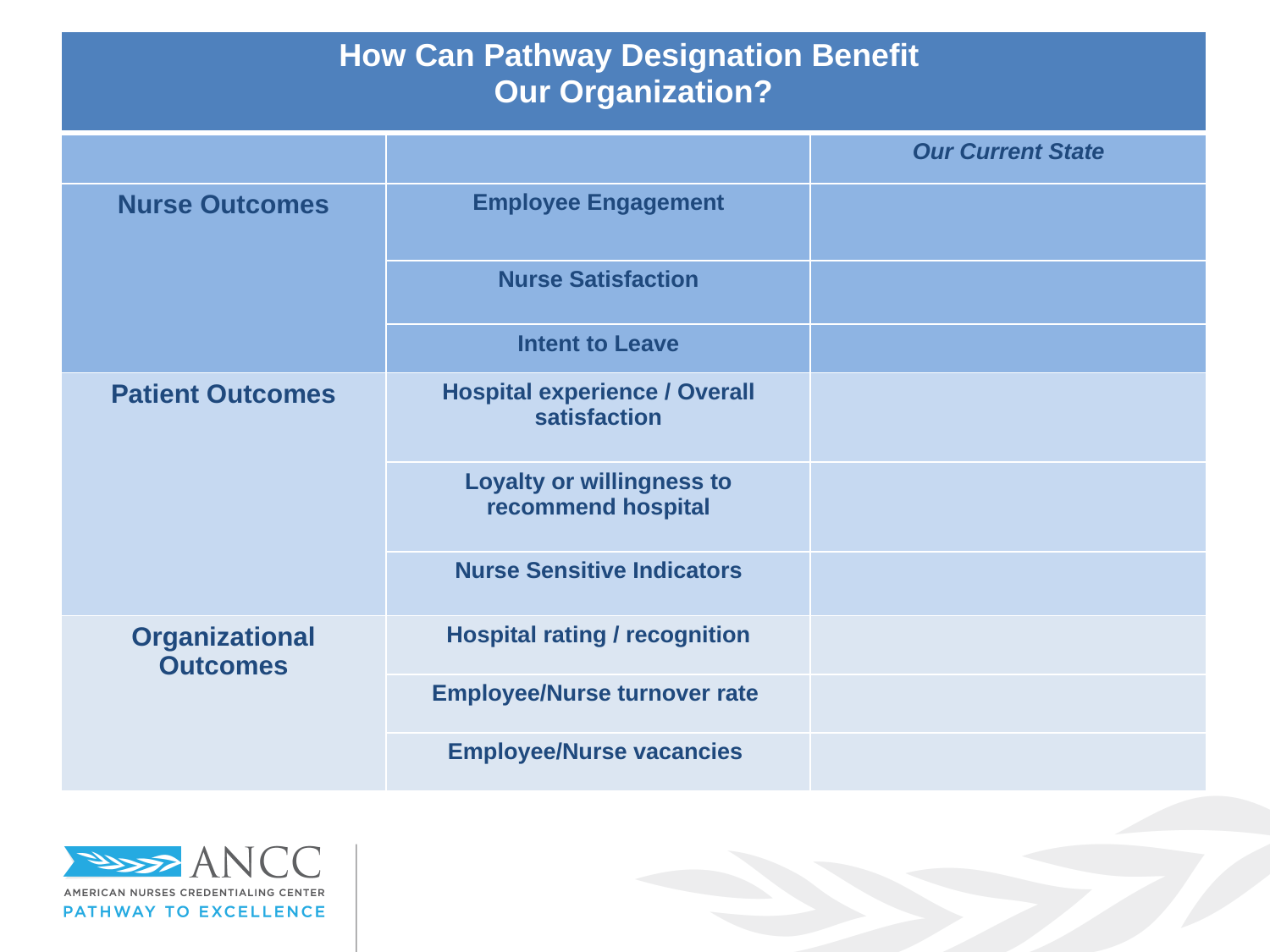

| How Can Pathway Designation Benefit Our Organization? |  |  |
| --- | --- | --- |
|  |  | Our Current State |
| Nurse Outcomes | Employee Engagement |  |
|  | Nurse Satisfaction |  |
|  | Intent to Leave |  |
| Patient Outcomes | Hospital experience / Overall satisfaction |  |
|  | Loyalty or willingness to recommend hospital |  |
|  | Nurse Sensitive Indicators |  |
| Organizational Outcomes | Hospital rating / recognition |  |
|  | Employee/Nurse turnover rate |  |
|  | Employee/Nurse vacancies |  |